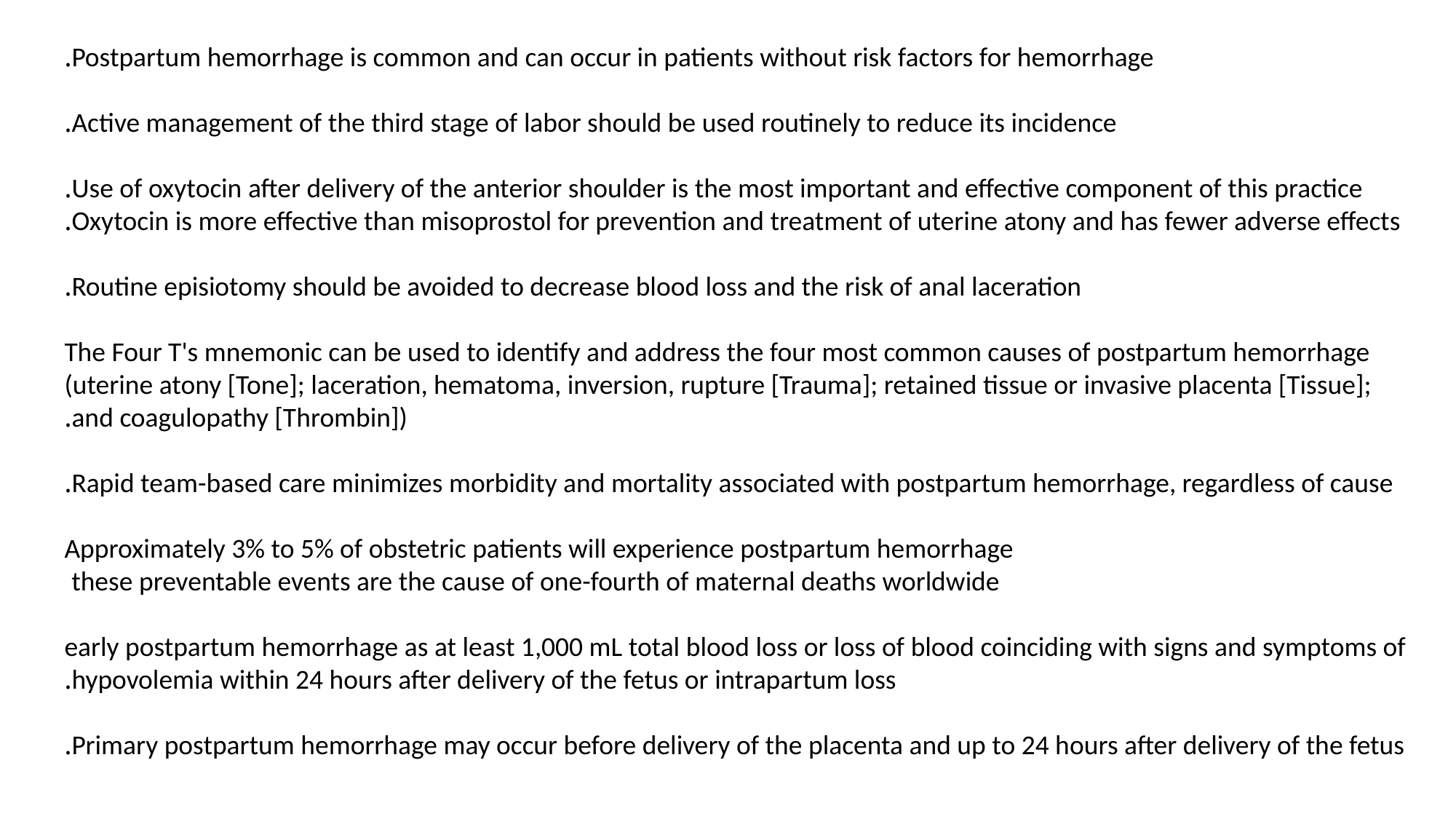

Postpartum hemorrhage is common and can occur in patients without risk factors for hemorrhage.

Active management of the third stage of labor should be used routinely to reduce its incidence.

Use of oxytocin after delivery of the anterior shoulder is the most important and effective component of this practice.
Oxytocin is more effective than misoprostol for prevention and treatment of uterine atony and has fewer adverse effects.

Routine episiotomy should be avoided to decrease blood loss and the risk of anal laceration.

The Four T's mnemonic can be used to identify and address the four most common causes of postpartum hemorrhage (uterine atony [Tone]; laceration, hematoma, inversion, rupture [Trauma]; retained tissue or invasive placenta [Tissue]; and coagulopathy [Thrombin]).

Rapid team-based care minimizes morbidity and mortality associated with postpartum hemorrhage, regardless of cause.

Approximately 3% to 5% of obstetric patients will experience postpartum hemorrhage
these preventable events are the cause of one-fourth of maternal deaths worldwide

early postpartum hemorrhage as at least 1,000 mL total blood loss or loss of blood coinciding with signs and symptoms of hypovolemia within 24 hours after delivery of the fetus or intrapartum loss.

Primary postpartum hemorrhage may occur before delivery of the placenta and up to 24 hours after delivery of the fetus.